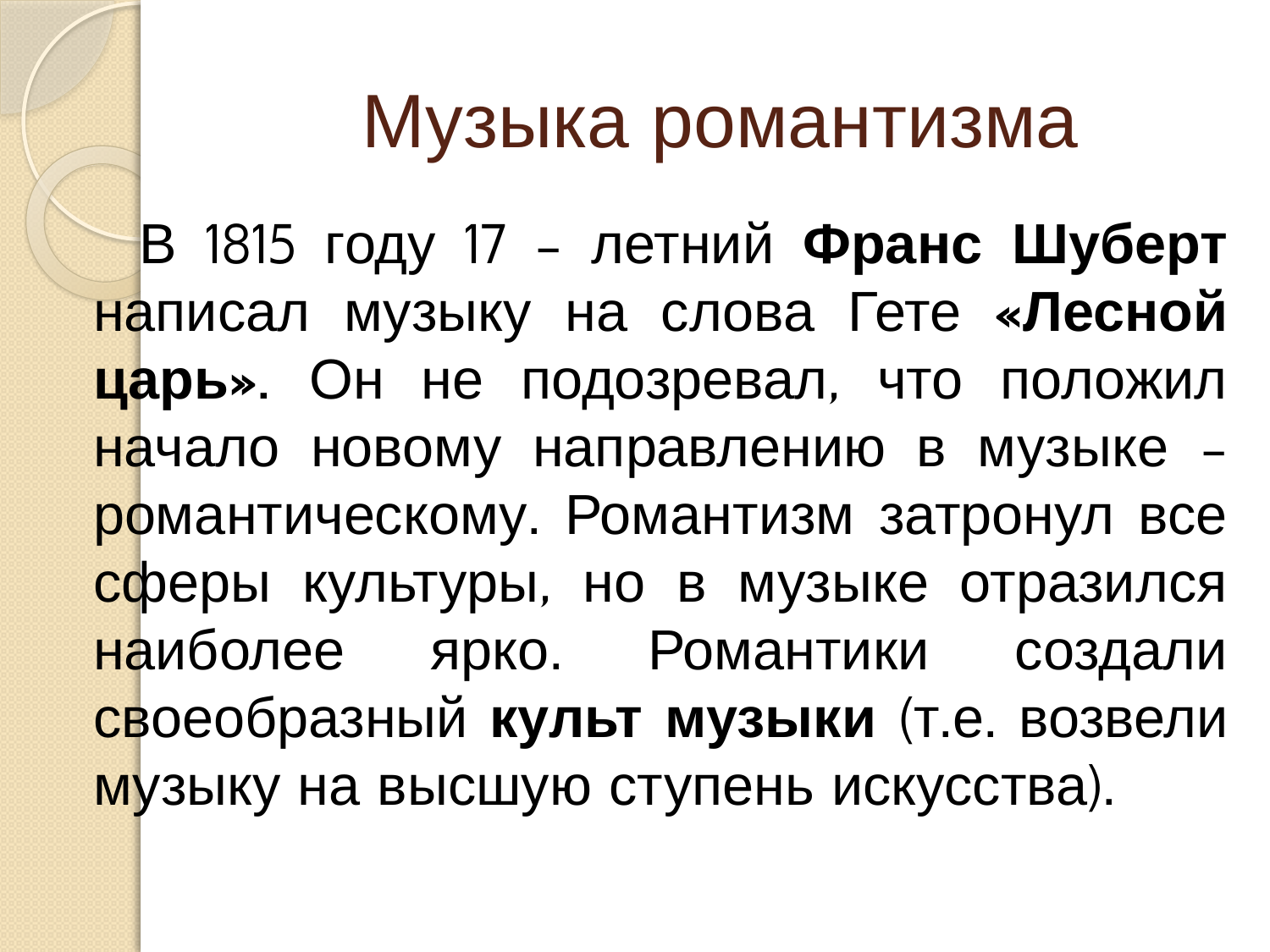

# Музыка романтизма
   В 1815 году 17 – летний Франс Шуберт написал музыку на слова Гете «Лесной царь». Он не подозревал, что положил начало новому направлению в музыке – романтическому. Романтизм затронул все сферы культуры, но в музыке отразился наиболее ярко. Романтики создали своеобразный культ музыки (т.е. возвели музыку на высшую ступень искусства).